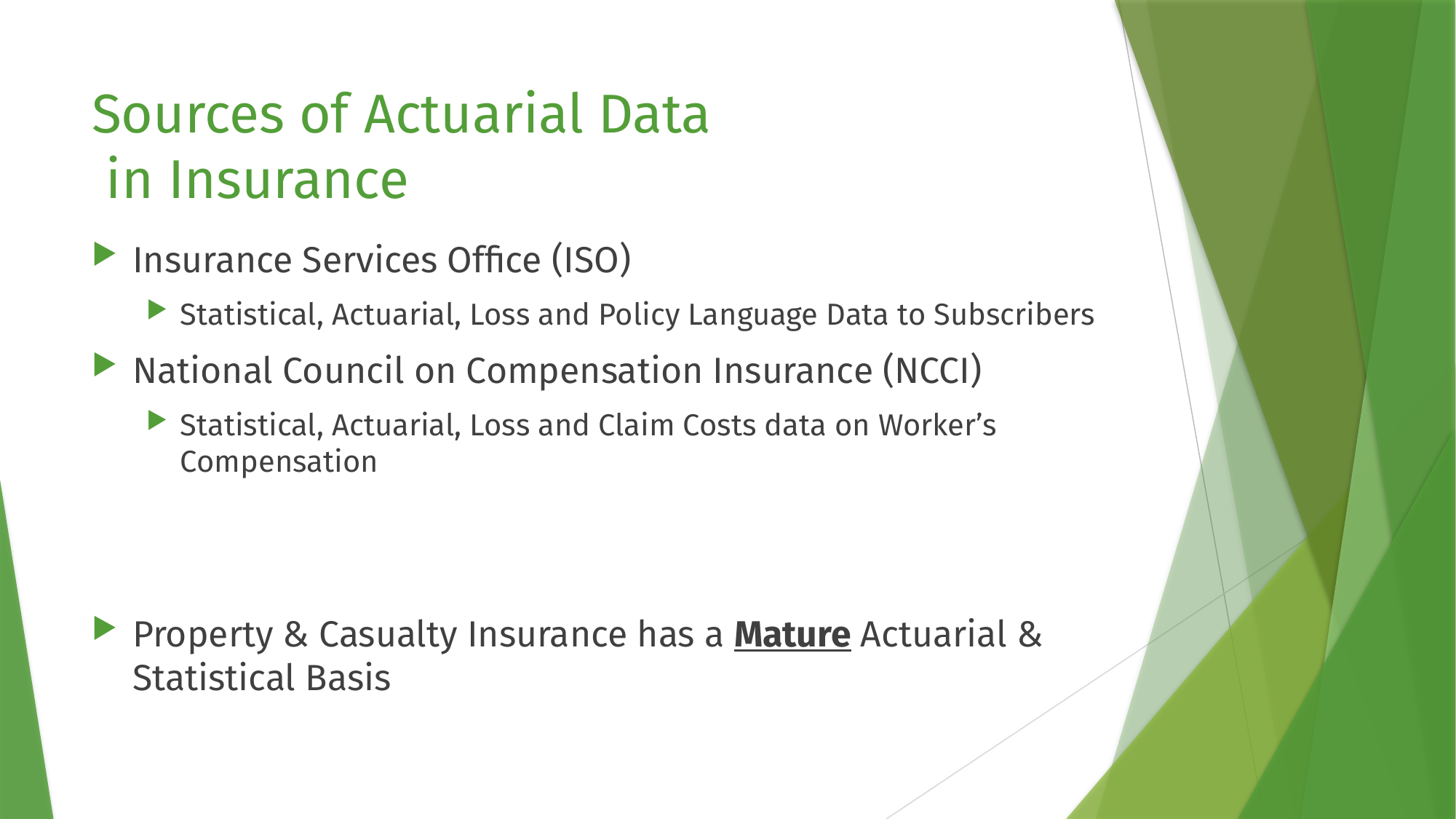

# Sources of Actuarial Data in Insurance
Insurance Services Office (ISO)
Statistical, Actuarial, Loss and Policy Language Data to Subscribers
National Council on Compensation Insurance (NCCI)
Statistical, Actuarial, Loss and Claim Costs data on Worker’s Compensation

Property & Casualty Insurance has a Mature Actuarial & Statistical Basis